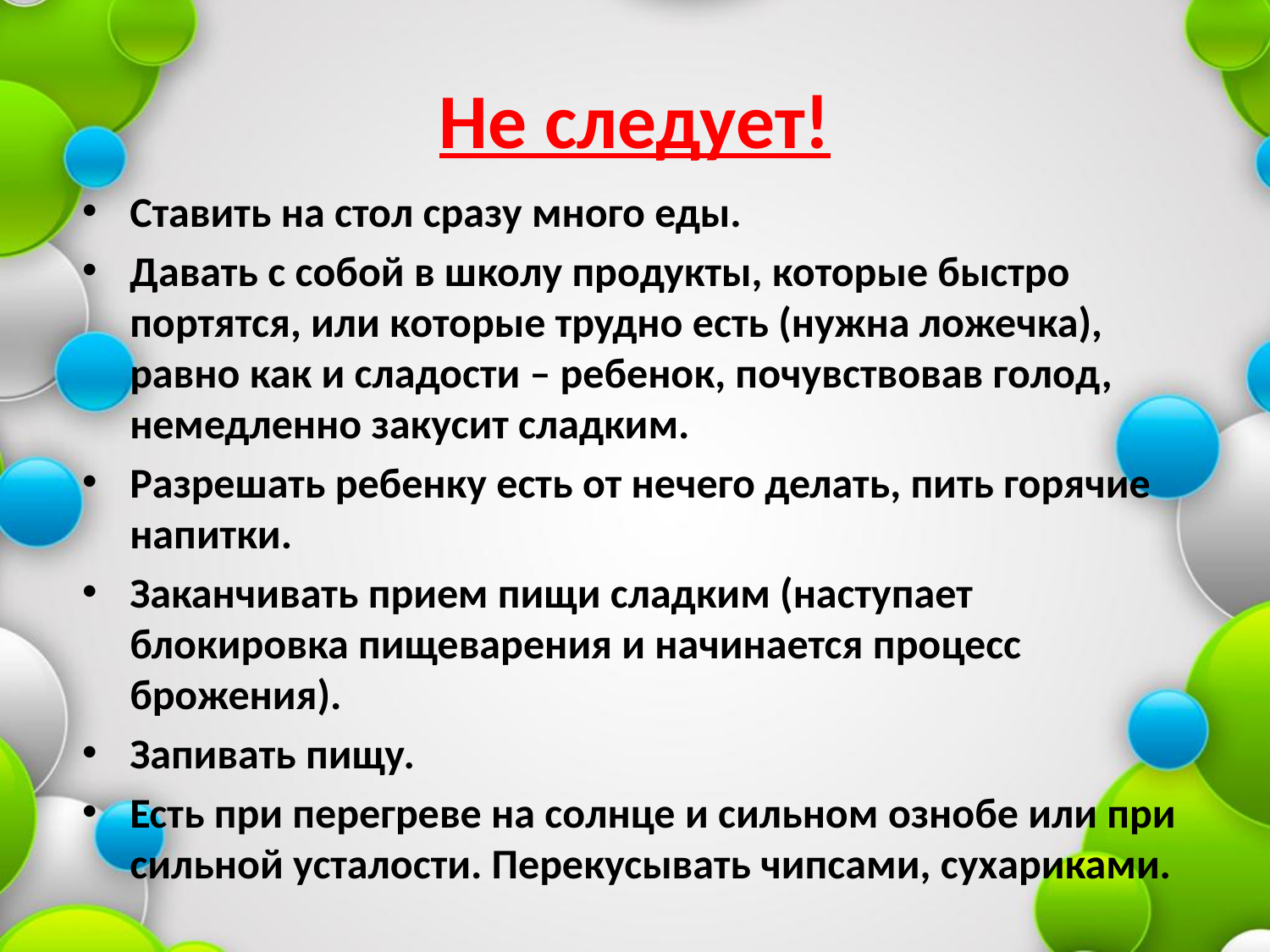

# Не следует!
Ставить на стол сразу много еды.
Давать с собой в школу продукты, которые быстро портятся, или которые трудно есть (нужна ложечка), равно как и сладости – ребенок, почувствовав голод, немедленно закусит сладким.
Разрешать ребенку есть от нечего делать, пить горячие напитки.
Заканчивать прием пищи сладким (наступает блокировка пищеварения и начинается процесс брожения).
Запивать пищу.
Есть при перегреве на солнце и сильном ознобе или при сильной усталости. Перекусывать чипсами, сухариками.